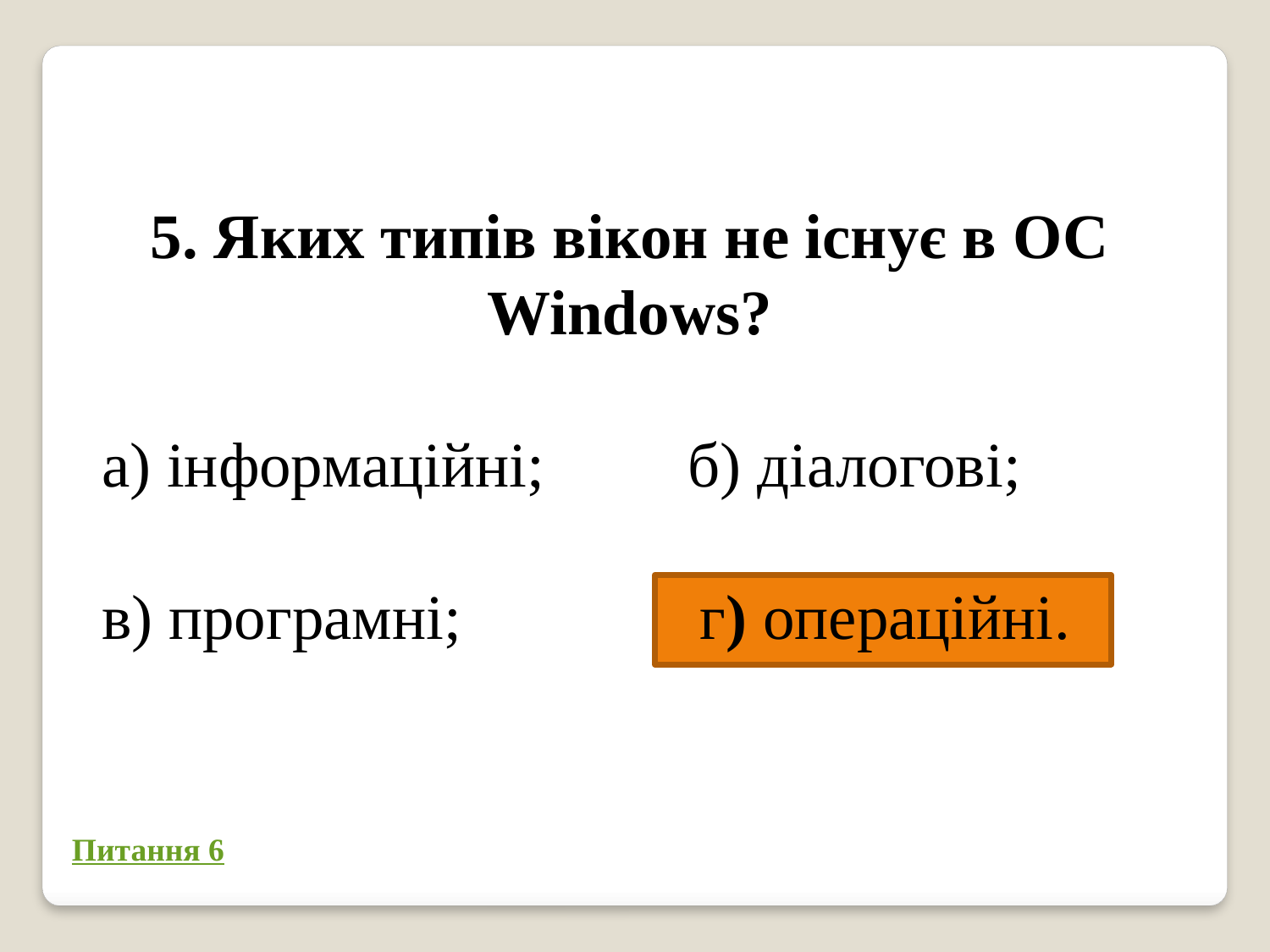

5. Яких типів вікон не існує в ОС Windows?

а) інформаційні;         б) діалогові;

в) програмні;               г) операційні.

Питання 6